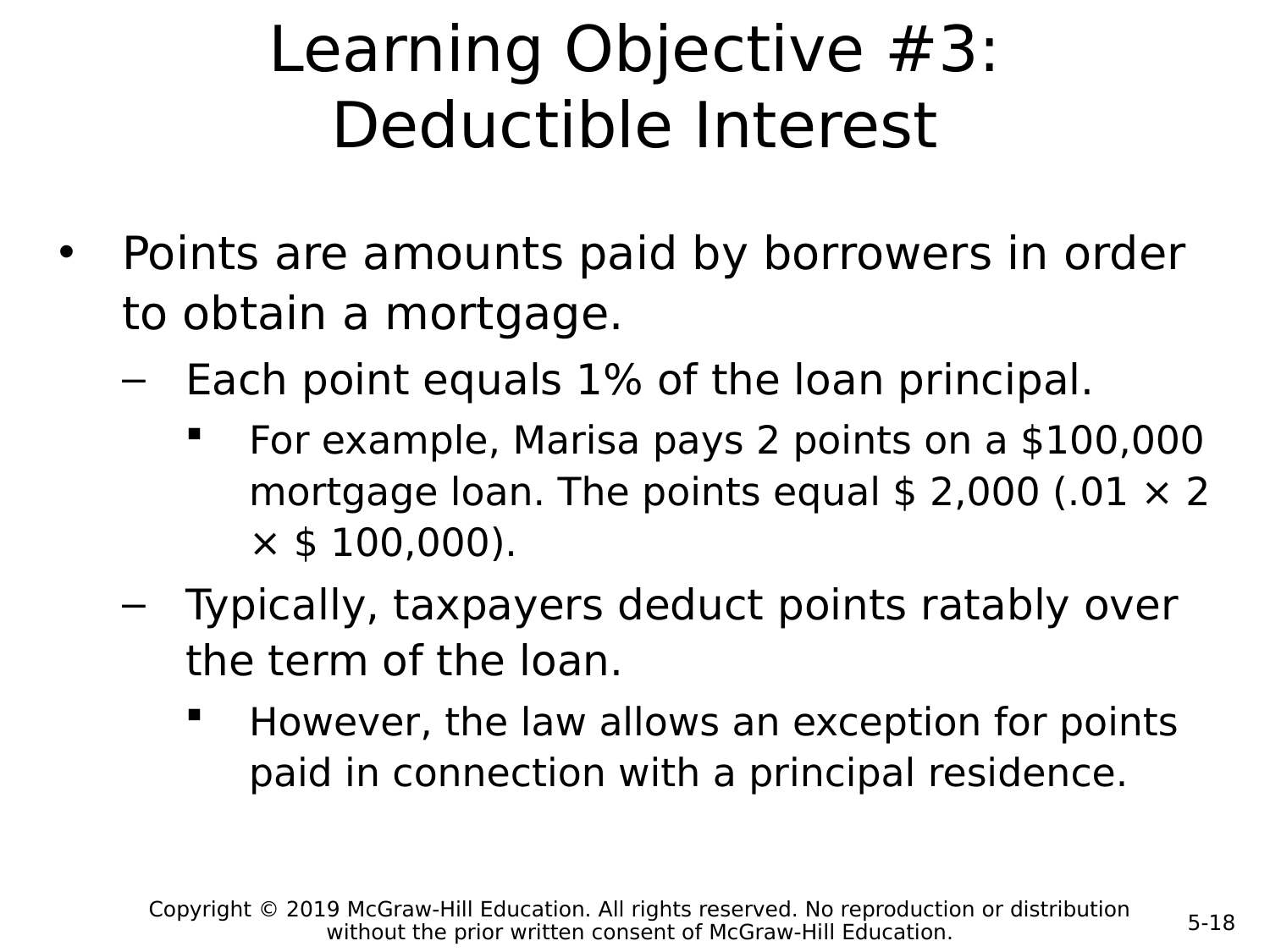

# Learning Objective #3: Deductible Interest
Points are amounts paid by borrowers in order to obtain a mortgage.
Each point equals 1% of the loan principal.
For example, Marisa pays 2 points on a $100,000 mortgage loan. The points equal $ 2,000 (.01 × 2 × $ 100,000).
Typically, taxpayers deduct points ratably over the term of the loan.
However, the law allows an exception for points paid in connection with a principal residence.